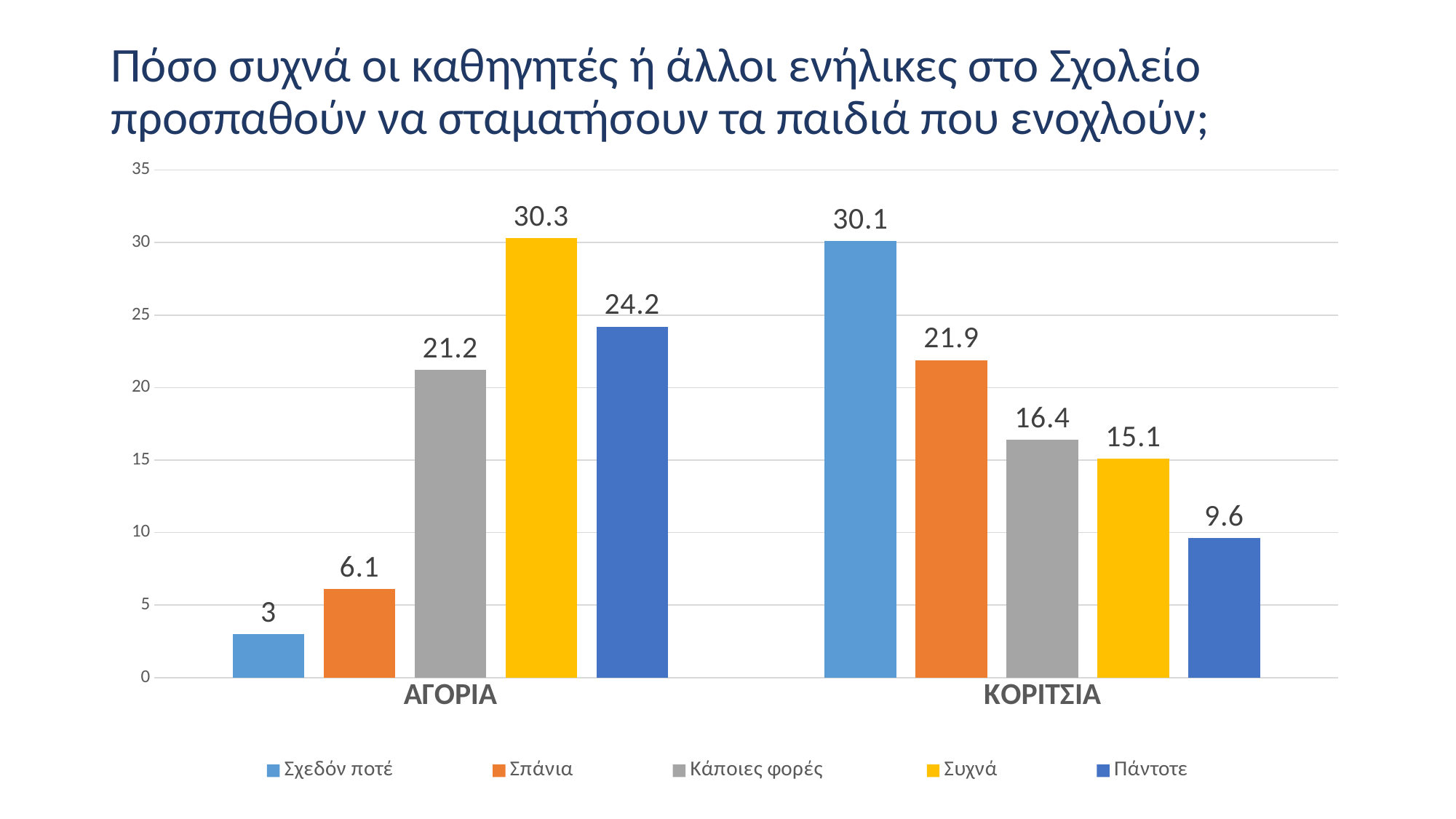

# Πόσο συχνά οι καθηγητές ή άλλοι ενήλικες στο Σχολείο προσπαθούν να σταματήσουν τα παιδιά που ενοχλούν;

### Chart

| Category | Σχεδόν ποτέ | Σπάνια | Κάποιες φορές  | Συχνά | Πάντοτε |
|---|---|---|---|---|---|
| ΑΓΟΡΙΑ | 3.0 | 6.1 | 21.2 | 30.3 | 24.2 |
| ΚΟΡΙΤΣΙΑ | 30.1 | 21.9 | 16.4 | 15.1 | 9.6 |